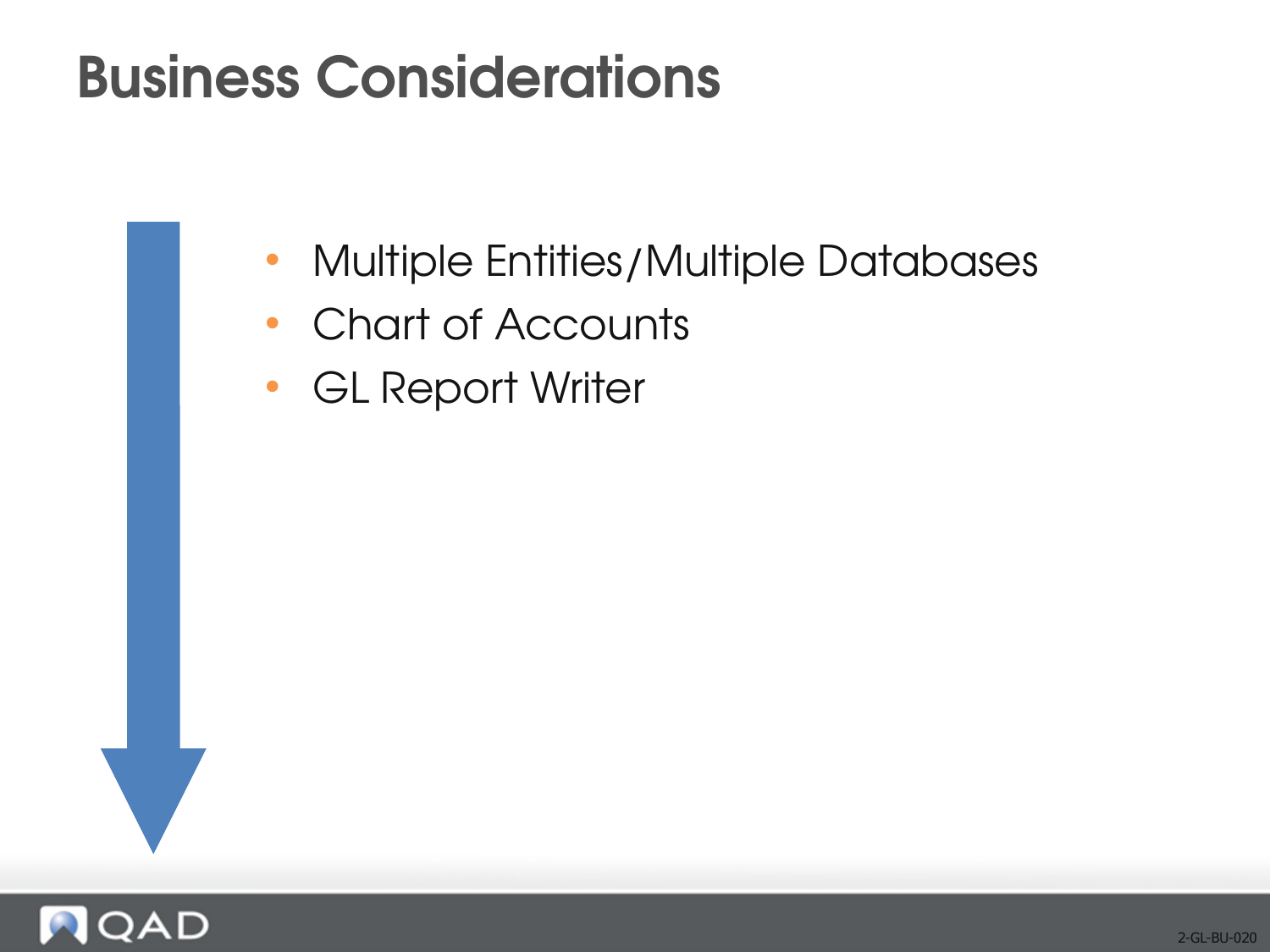

# Business Considerations

Multiple Entities/Multiple Databases
Chart of Accounts
GL Report Writer

2-GL-BU-020